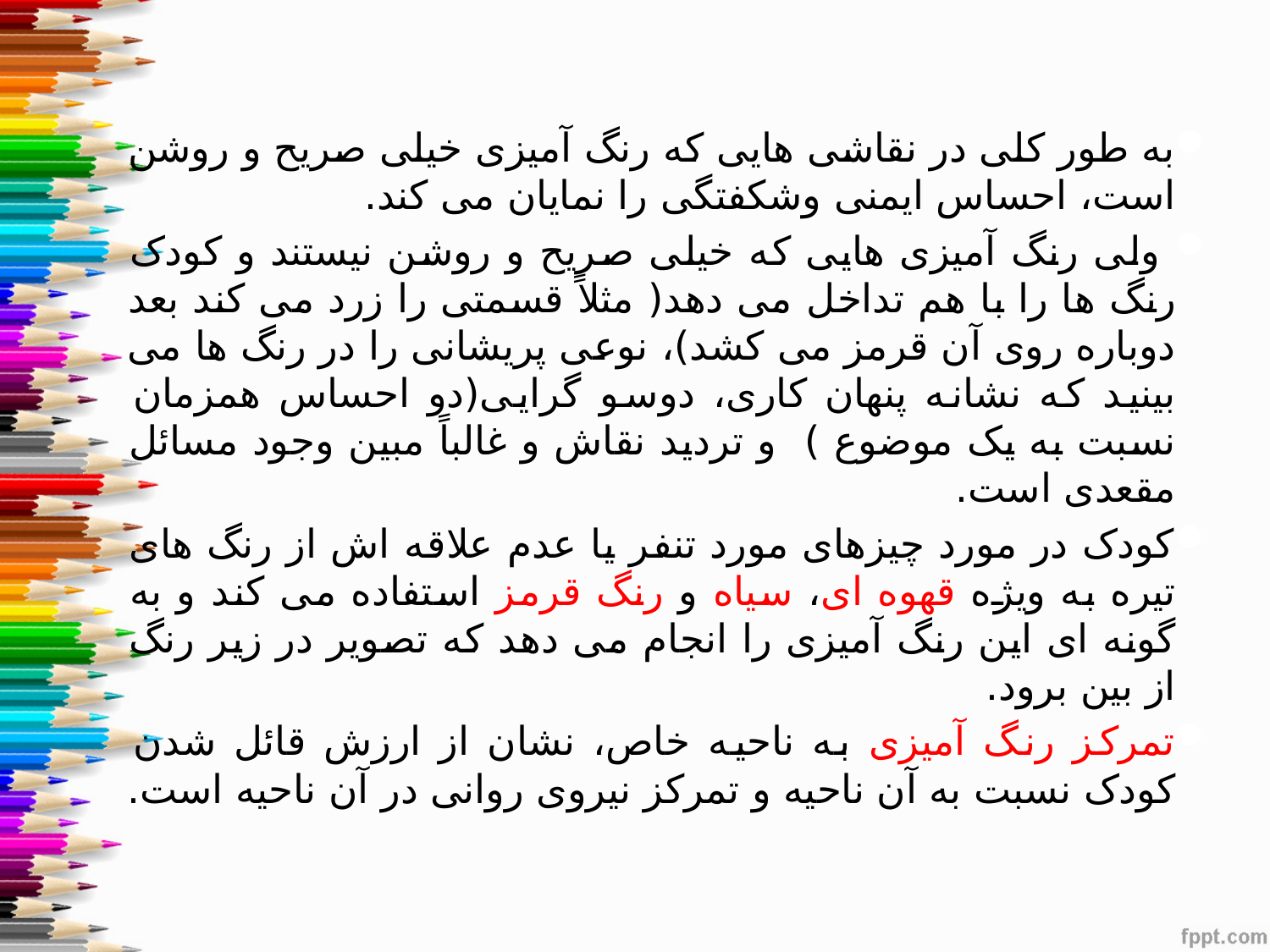

به طور کلی در نقاشی هایی که رنگ آمیزی خیلی صریح و روشن است، احساس ایمنی وشکفتگی را نمایان می کند.
 ولی رنگ آمیزی هایی که خیلی صریح و روشن نیستند و کودک رنگ ها را با هم تداخل می دهد( مثلاً قسمتی را زرد می کند بعد دوباره روی آن قرمز می کشد)، نوعی پریشانی را در رنگ ها می بینید که نشانه پنهان کاری، دوسو گرایی(دو احساس همزمان نسبت به یک موضوع )  و تردید نقاش و غالباً مبین وجود مسائل مقعدی است.
کودک در مورد چیزهای مورد تنفر یا عدم علاقه اش از رنگ های تیره به ویژه قهوه ای، سیاه و رنگ قرمز استفاده می کند و به گونه ای این رنگ آمیزی را انجام می دهد که تصویر در زیر رنگ از بین برود.
تمرکز رنگ آمیزی به ناحیه خاص، نشان از ارزش قائل شدن کودک نسبت به آن ناحیه و تمرکز نیروی روانی در آن ناحیه است.